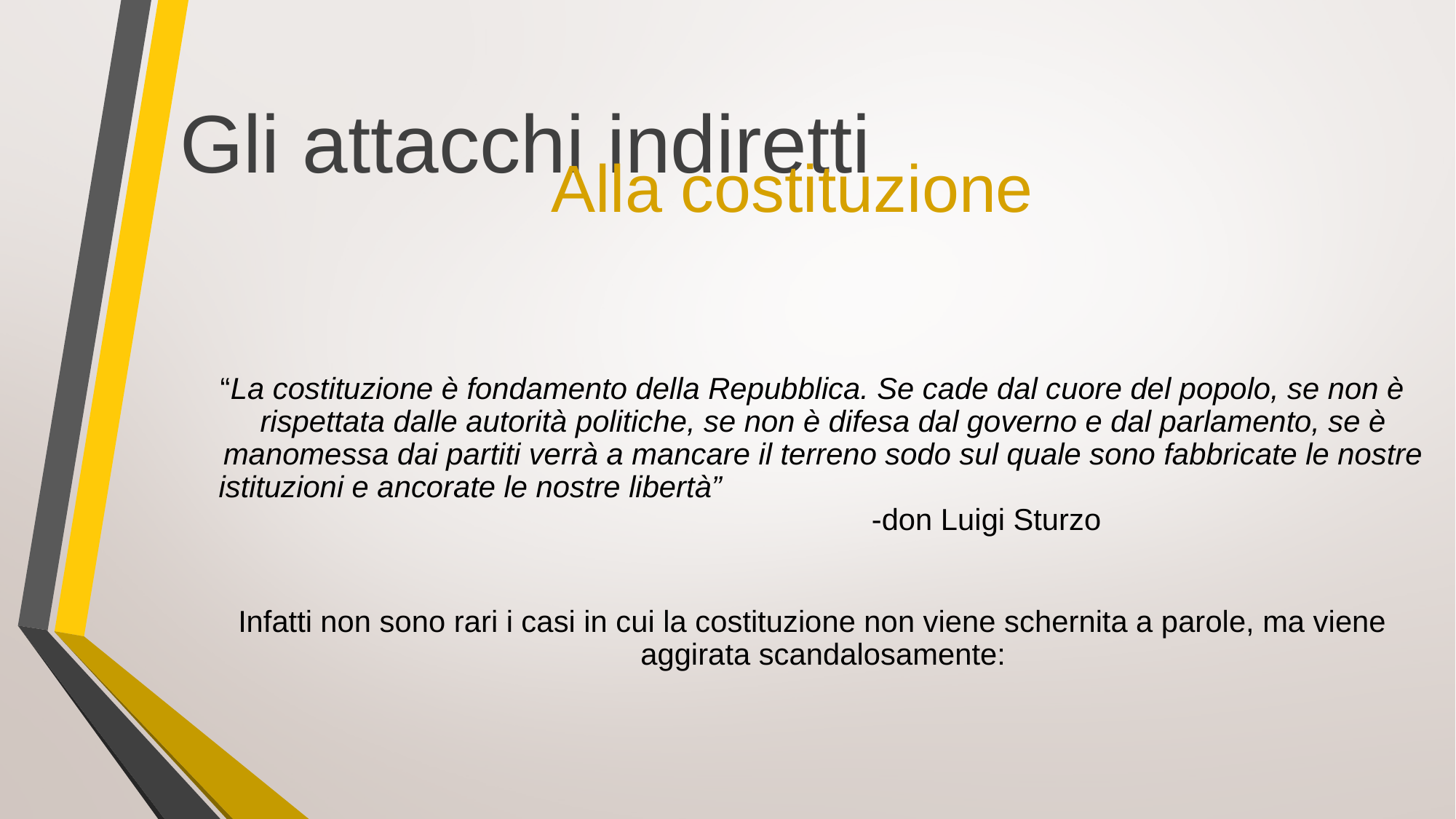

Gli attacchi indiretti
Alla costituzione
“La costituzione è fondamento della Repubblica. Se cade dal cuore del popolo, se non è rispettata dalle autorità politiche, se non è difesa dal governo e dal parlamento, se è manomessa dai partiti verrà a mancare il terreno sodo sul quale sono fabbricate le nostre istituzioni e ancorate le nostre libertà”  							                                         -don Luigi Sturzo

Infatti non sono rari i casi in cui la costituzione non viene schernita a parole, ma viene aggirata scandalosamente: